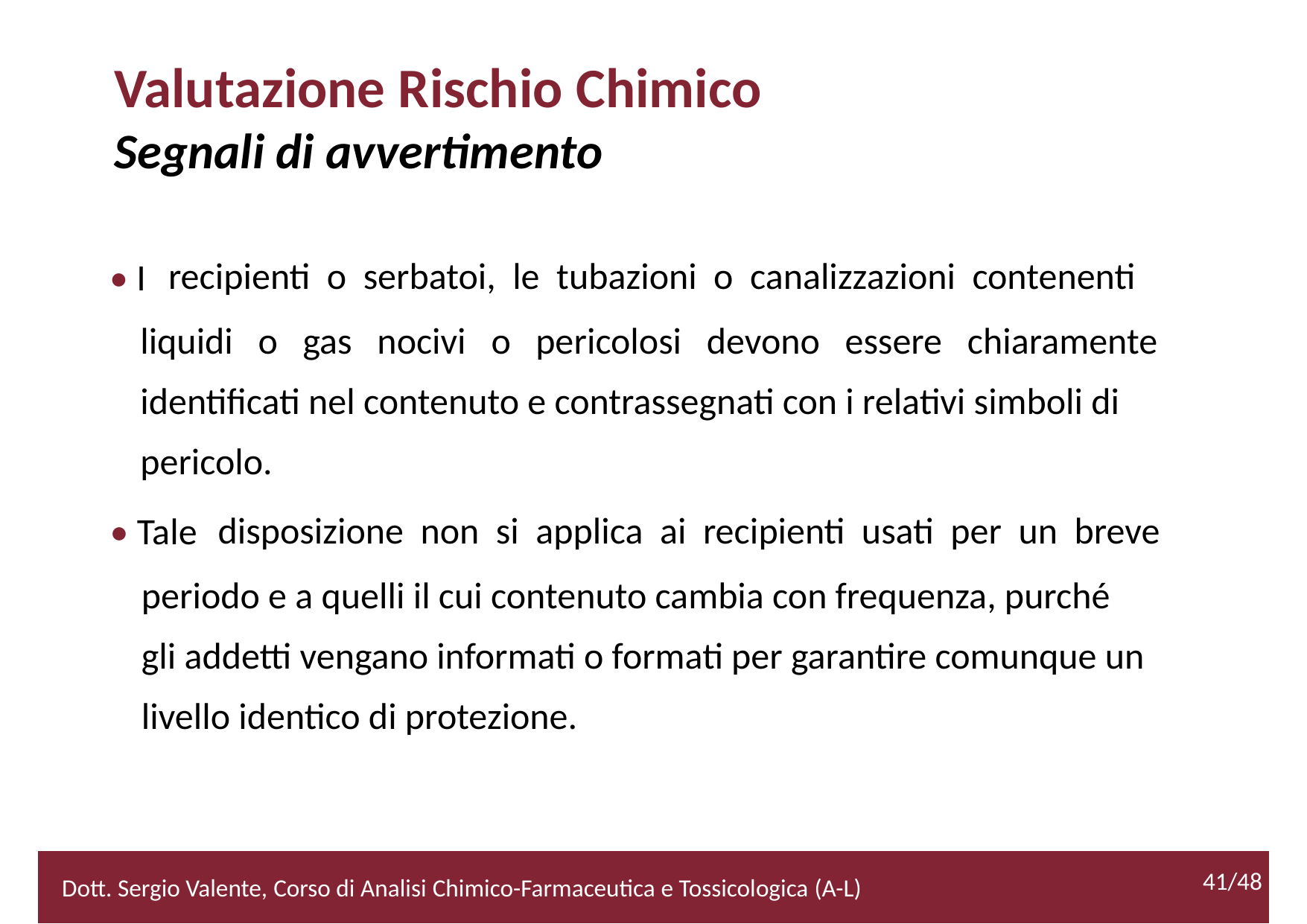

Valutazione Rischio Chimico
Segnali di avvertimento
• I
recipienti  o  serbatoi,  le  tubazioni  o  canalizzazioni  contenenti
liquidi   o   gas   nocivi   o   pericolosi   devono   essere   chiaramente

identificati nel contenuto e contrassegnati con i relativi simboli di

pericolo.
• Tale
disposizione  non  si  applica  ai  recipienti  usati  per  un  breve
periodo e a quelli il cui contenuto cambia con frequenza, purché

gli addetti vengano informati o formati per garantire comunque un

livello identico di protezione.

41/48
2/52
Dott. Sergio Valente, Corso di Analisi Chimico-Farmaceutica e Tossicologica (A-L)